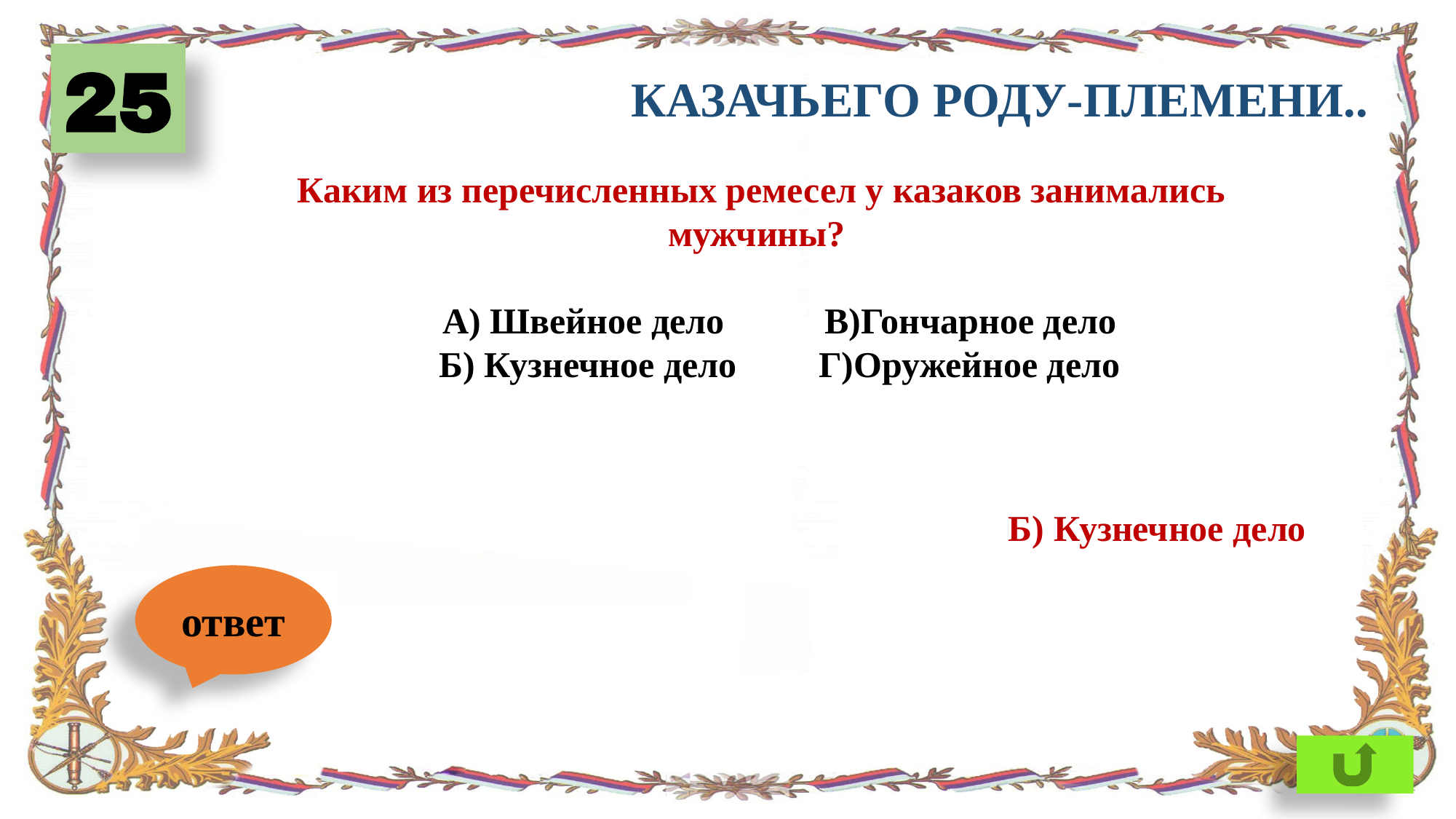

25
КАЗАЧЬЕГО РОДУ-ПЛЕМЕНИ..
Каким из перечисленных ремесел у казаков занимались мужчины?

    А) Швейное дело           В)Гончарное дело
     Б) Кузнечное дело         Г)Оружейное дело
 Б) Кузнечное дело
ответ